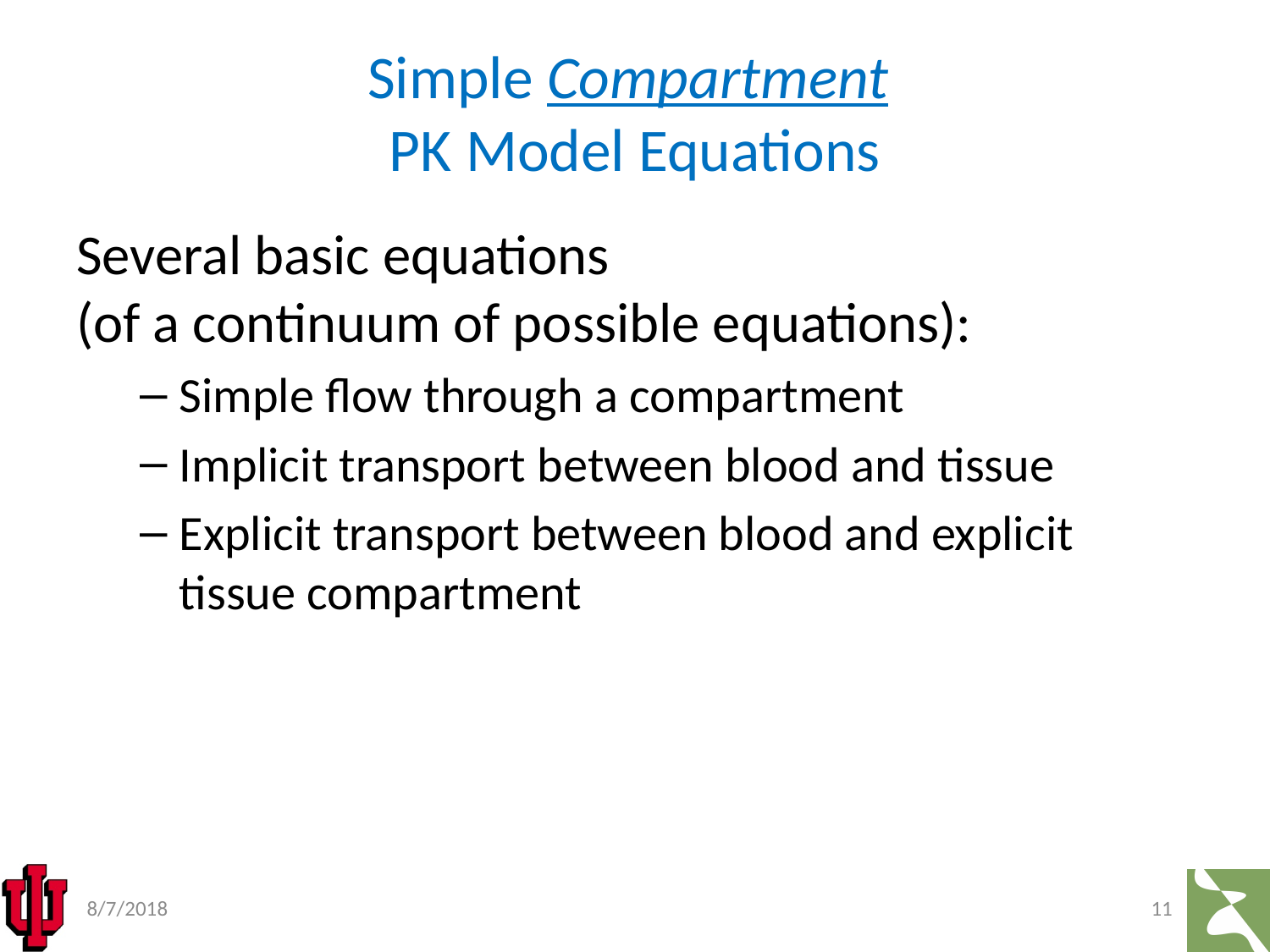

# Simple Compartment PK Model Equations
Several basic equations
(of a continuum of possible equations):
Simple flow through a compartment
Implicit transport between blood and tissue
Explicit transport between blood and explicit tissue compartment
8/7/2018
11